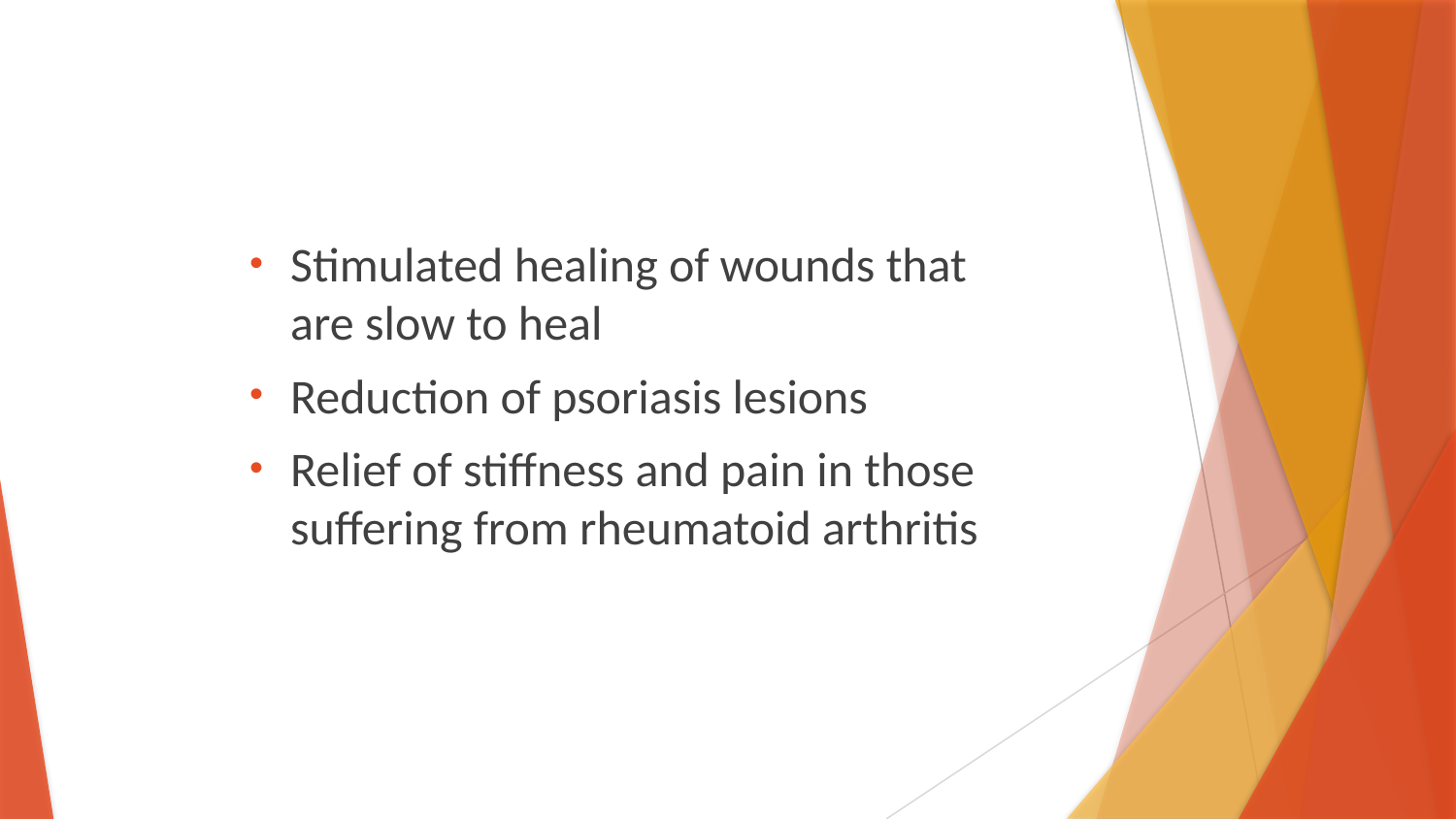

Stimulated healing of wounds that are slow to heal
Reduction of psoriasis lesions
Relief of stiffness and pain in those suffering from rheumatoid arthritis